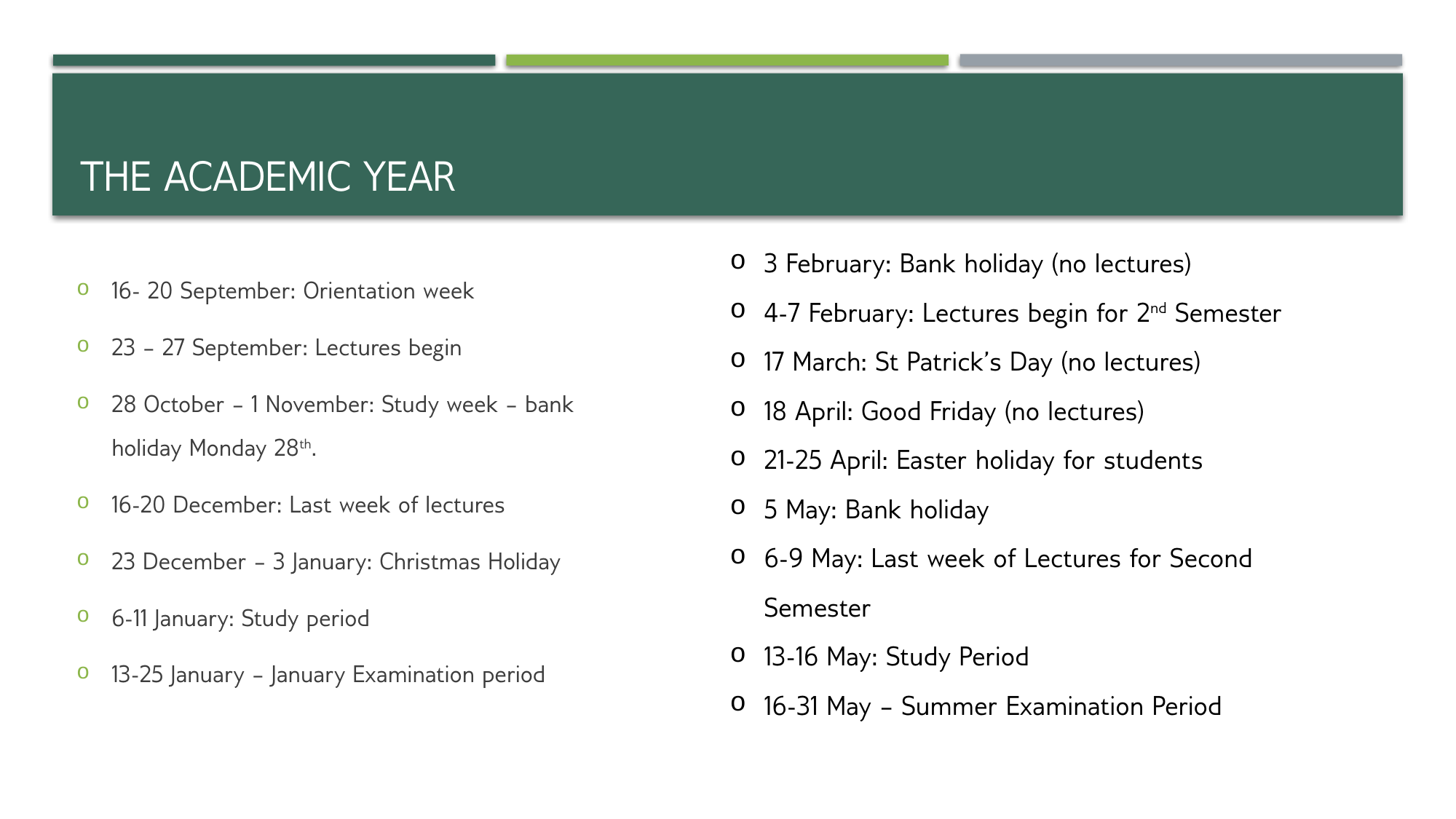

# The academic year
3 February: Bank holiday (no lectures)
4-7 February: Lectures begin for 2nd Semester
17 March: St Patrick’s Day (no lectures)
18 April: Good Friday (no lectures)
21-25 April: Easter holiday for students
5 May: Bank holiday
6-9 May: Last week of Lectures for Second Semester
13-16 May: Study Period
16-31 May – Summer Examination Period
16- 20 September: Orientation week
23 – 27 September: Lectures begin
28 October – 1 November: Study week – bank holiday Monday 28th.
16-20 December: Last week of lectures
23 December – 3 January: Christmas Holiday
6-11 January: Study period
13-25 January – January Examination period